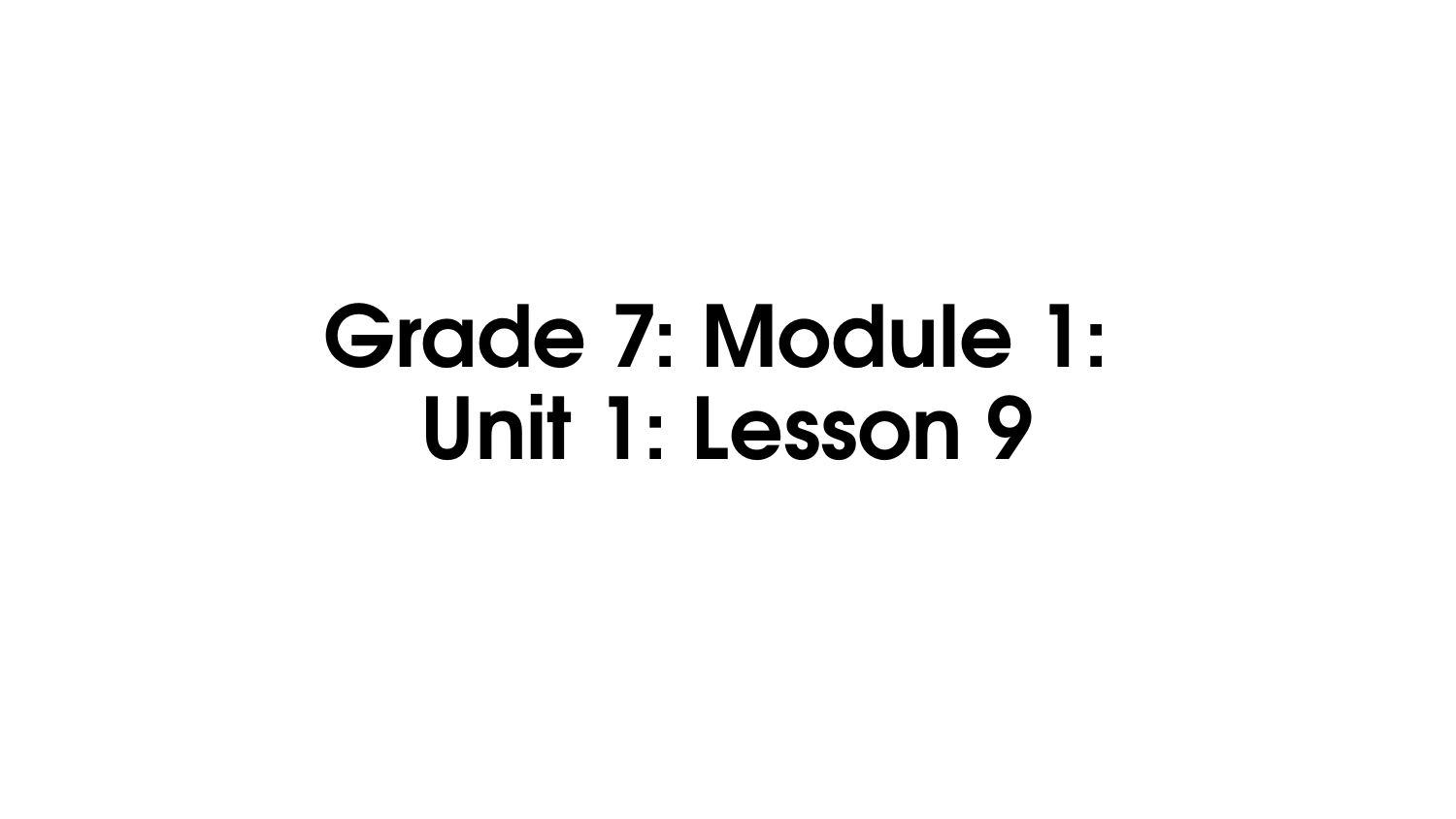

# Grade 7: Module 1:
Unit 1: Lesson 9